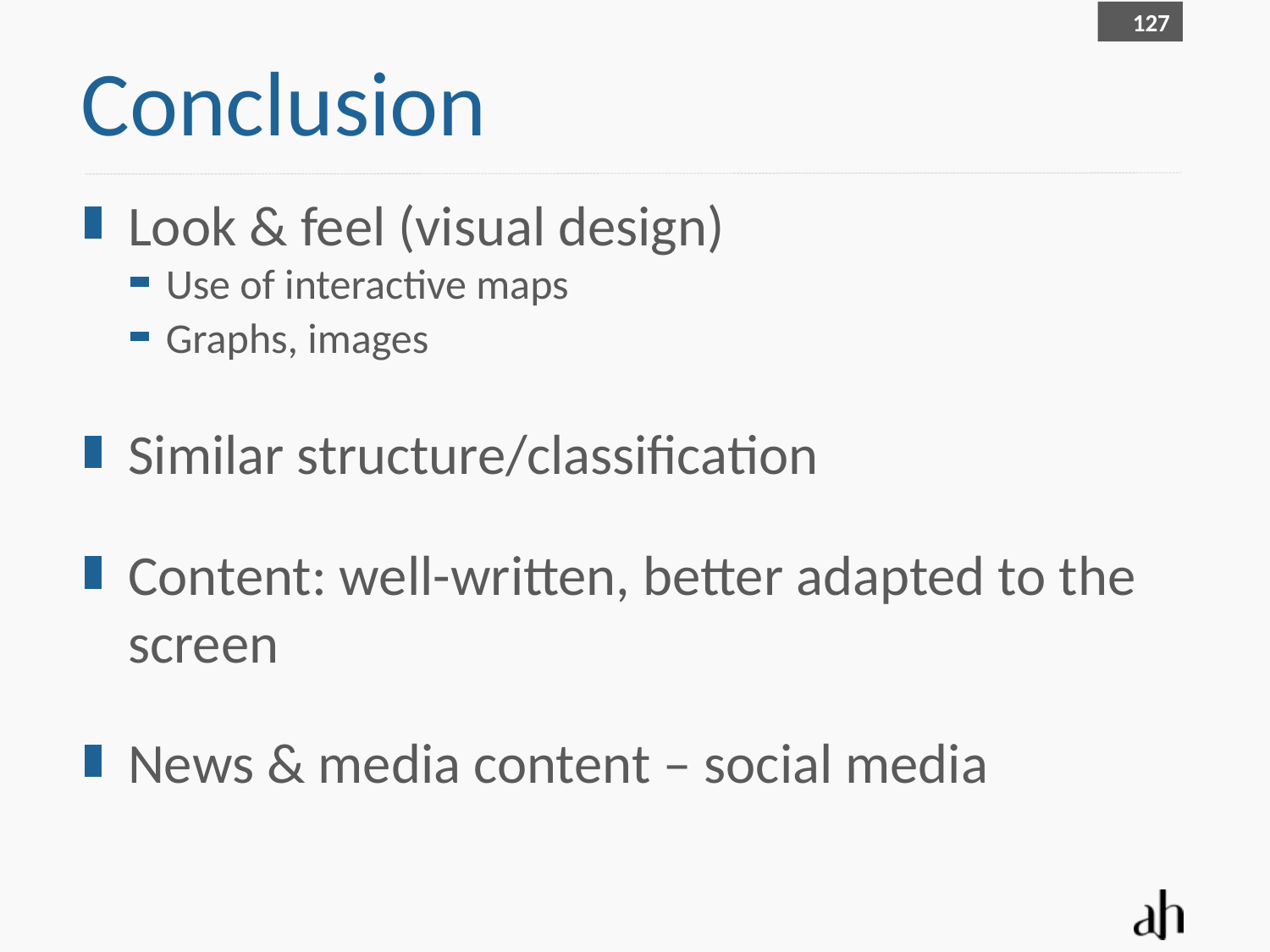

127
# Conclusion

Look & feel (visual design)
Use of interactive maps
Graphs, images
Similar structure/classification
Content: well-written, better adapted to the screen
News & media content – social media